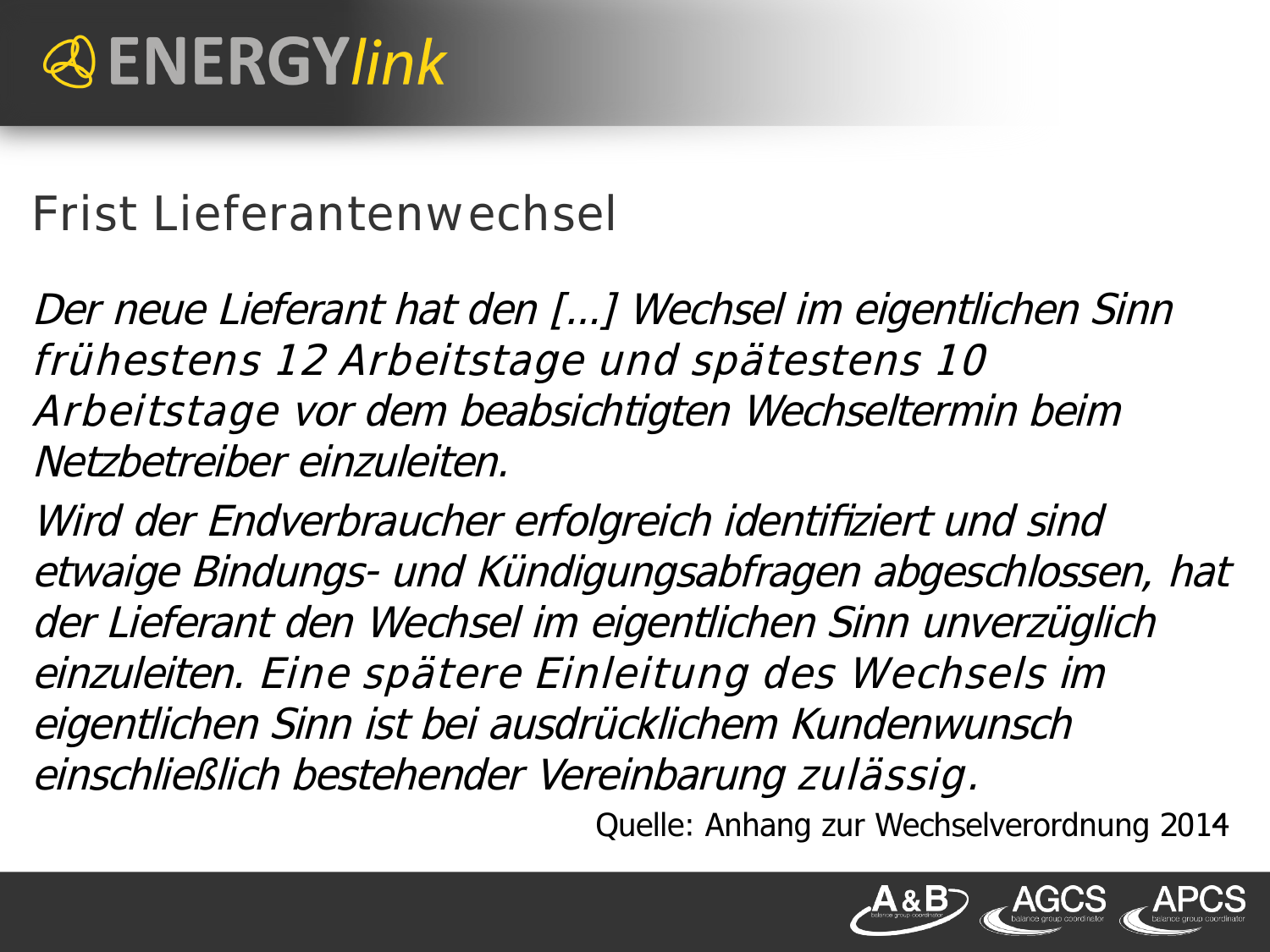

# Frist Lieferantenwechsel
Der neue Lieferant hat den […] Wechsel im eigentlichen Sinn frühestens 12 Arbeitstage und spätestens 10 Arbeitstage vor dem beabsichtigten Wechseltermin beim Netzbetreiber einzuleiten.
Wird der Endverbraucher erfolgreich identifiziert und sind etwaige Bindungs- und Kündigungsabfragen abgeschlossen, hat der Lieferant den Wechsel im eigentlichen Sinn unverzüglich einzuleiten. Eine spätere Einleitung des Wechsels im eigentlichen Sinn ist bei ausdrücklichem Kundenwunsch einschließlich bestehender Vereinbarung zulässig.
Quelle: Anhang zur Wechselverordnung 2014